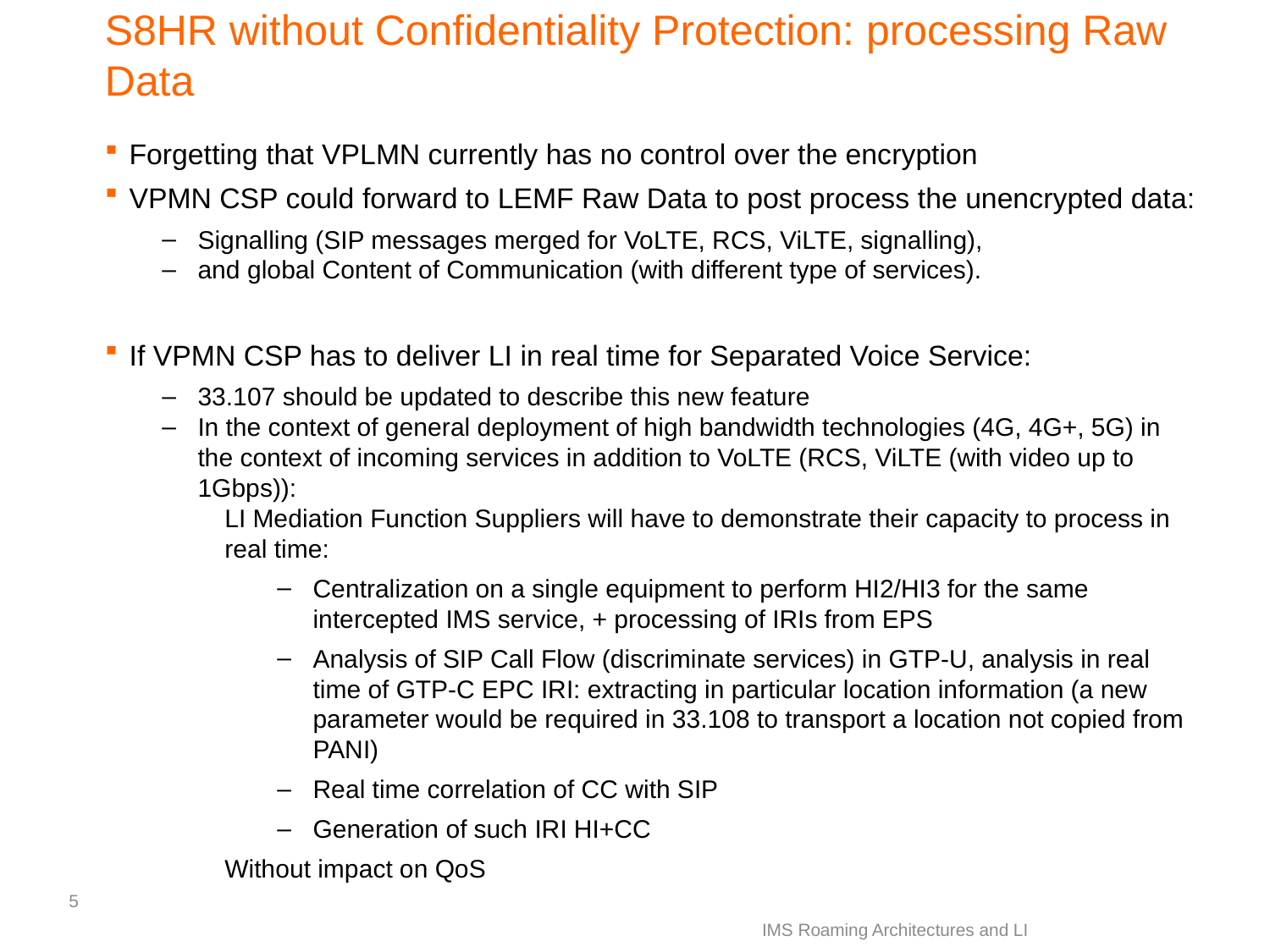

# S8HR without Confidentiality Protection: processing Raw Data
Forgetting that VPLMN currently has no control over the encryption
VPMN CSP could forward to LEMF Raw Data to post process the unencrypted data:
Signalling (SIP messages merged for VoLTE, RCS, ViLTE, signalling),
and global Content of Communication (with different type of services).

If VPMN CSP has to deliver LI in real time for Separated Voice Service:
33.107 should be updated to describe this new feature
In the context of general deployment of high bandwidth technologies (4G, 4G+, 5G) in the context of incoming services in addition to VoLTE (RCS, ViLTE (with video up to 1Gbps)):
LI Mediation Function Suppliers will have to demonstrate their capacity to process in real time:
Centralization on a single equipment to perform HI2/HI3 for the same intercepted IMS service, + processing of IRIs from EPS
Analysis of SIP Call Flow (discriminate services) in GTP-U, analysis in real time of GTP-C EPC IRI: extracting in particular location information (a new parameter would be required in 33.108 to transport a location not copied from PANI)
Real time correlation of CC with SIP
Generation of such IRI HI+CC
Without impact on QoS
5
IMS Roaming Architectures and LI